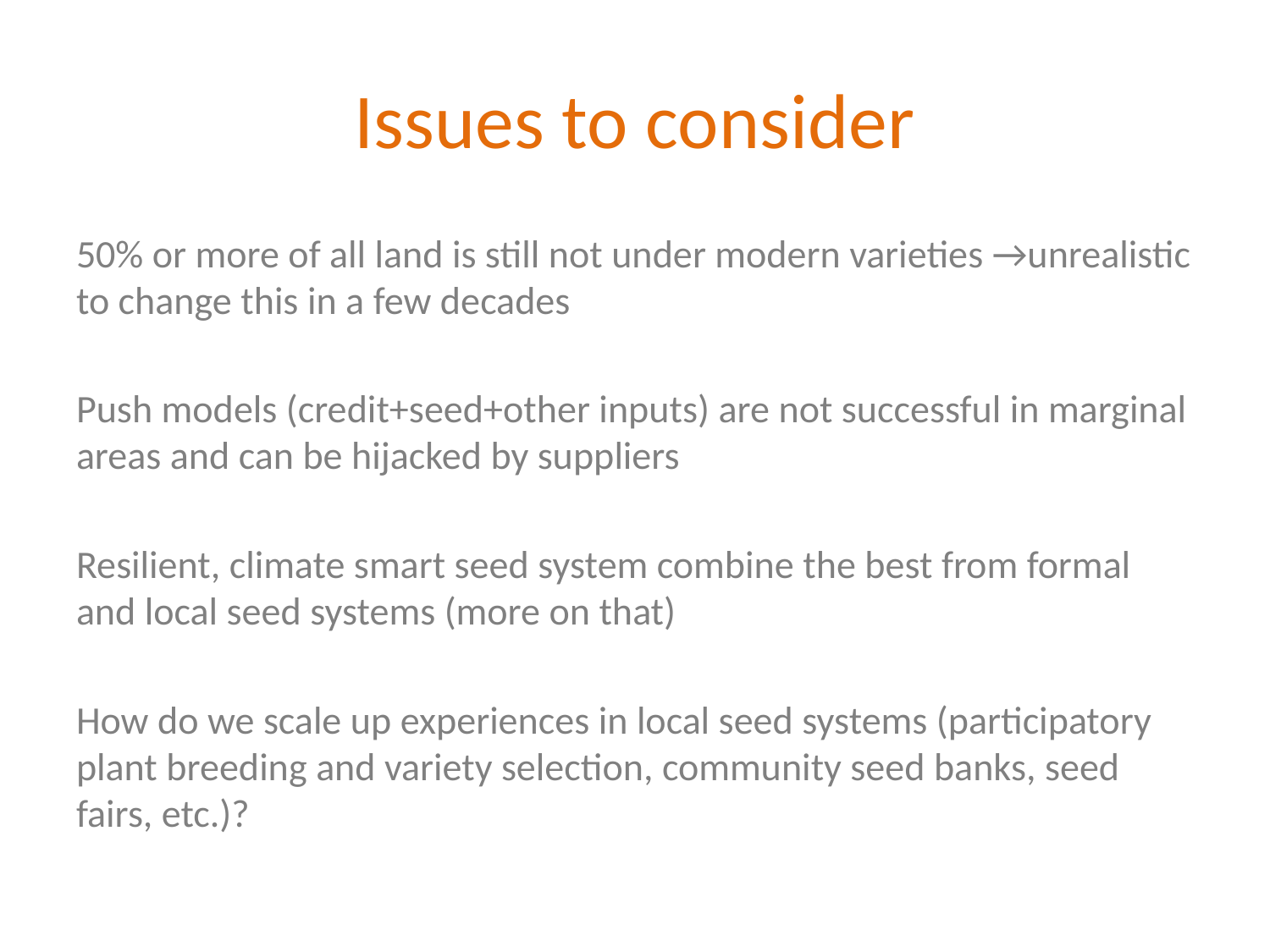

# Issues to consider
50% or more of all land is still not under modern varieties →unrealistic to change this in a few decades

Push models (credit+seed+other inputs) are not successful in marginal areas and can be hijacked by suppliers

Resilient, climate smart seed system combine the best from formal and local seed systems (more on that)

How do we scale up experiences in local seed systems (participatory plant breeding and variety selection, community seed banks, seed fairs, etc.)?